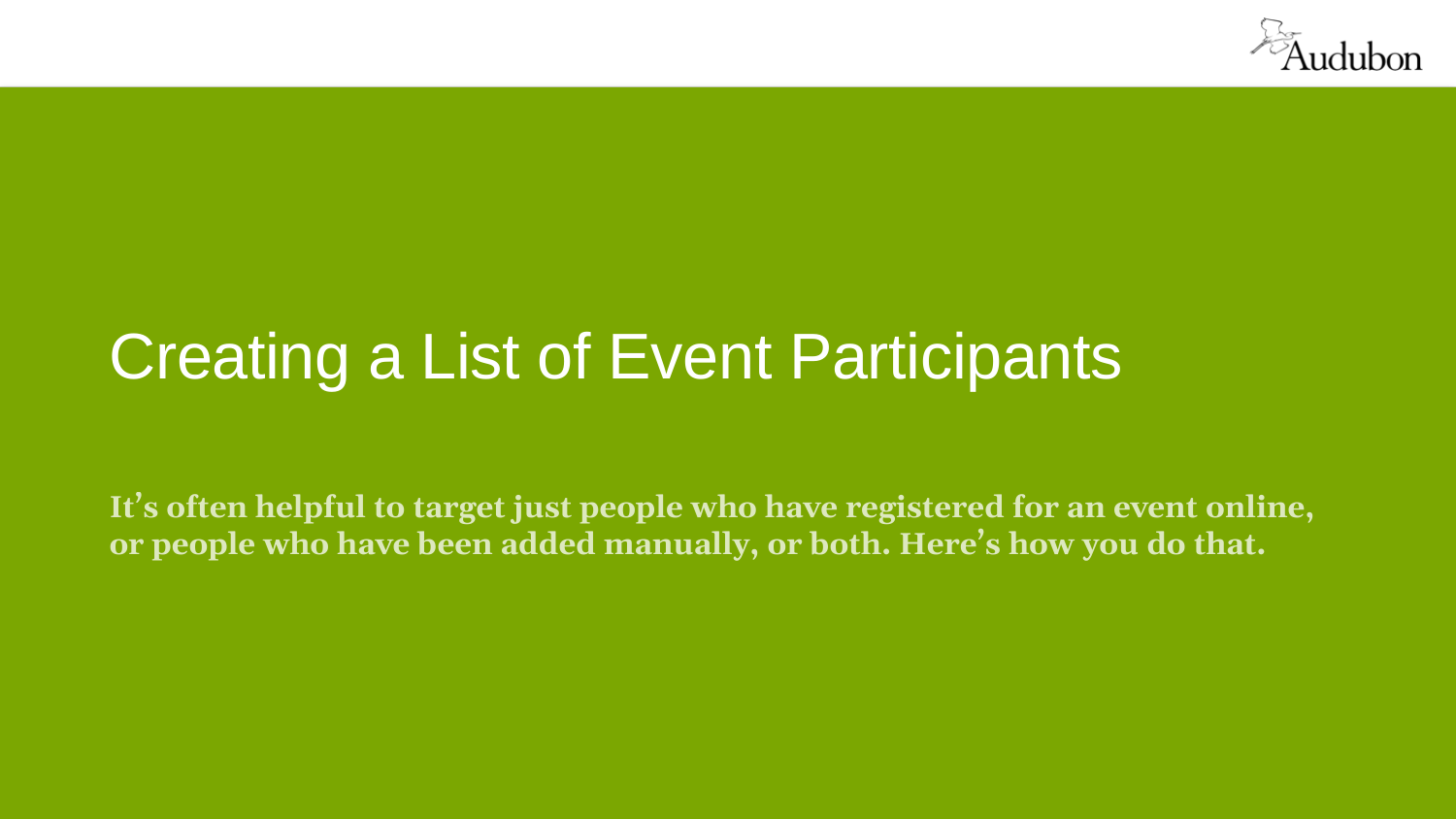

# Creating a List of Event Participants
It’s often helpful to target just people who have registered for an event online, or people who have been added manually, or both. Here’s how you do that.